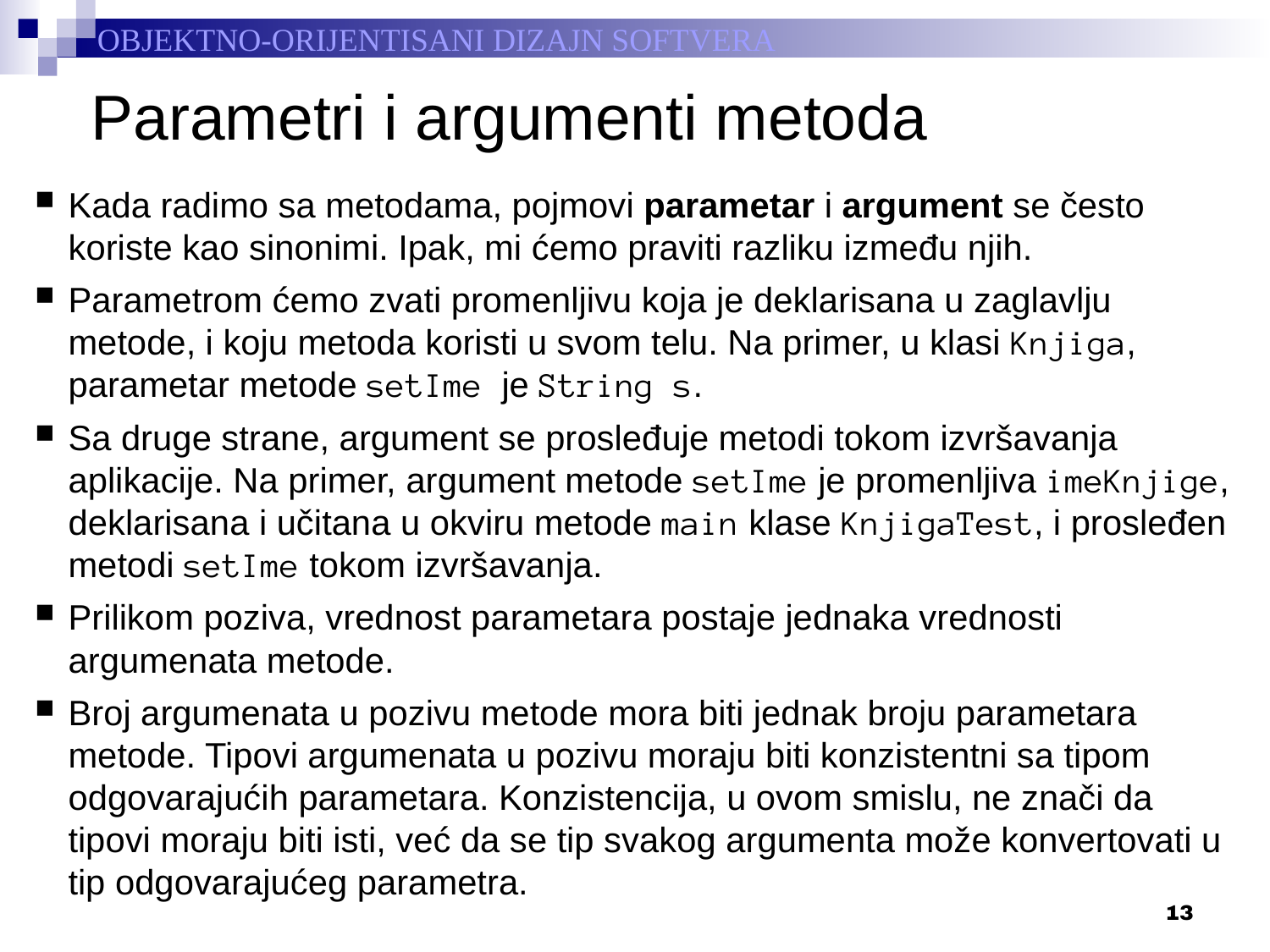

# Parametri i argumenti metoda
Kada radimo sa metodama, pojmovi parametar i argument se često koriste kao sinonimi. Ipak, mi ćemo praviti razliku između njih.
Parametrom ćemo zvati promenljivu koja je deklarisana u zaglavlju metode, i koju metoda koristi u svom telu. Na primer, u klasi Knjiga, parametar metode setIme je String s.
Sa druge strane, argument se prosleđuje metodi tokom izvršavanja aplikacije. Na primer, argument metode setIme je promenljiva imeKnjige, deklarisana i učitana u okviru metode main klase KnjigaTest, i prosleđen metodi setIme tokom izvršavanja.
Prilikom poziva, vrednost parametara postaje jednaka vrednosti argumenata metode.
Broj argumenata u pozivu metode mora biti jednak broju parametara metode. Tipovi argumenata u pozivu moraju biti konzistentni sa tipom odgovarajućih parametara. Konzistencija, u ovom smislu, ne znači da tipovi moraju biti isti, već da se tip svakog argumenta može konvertovati u tip odgovarajućeg parametra.
13